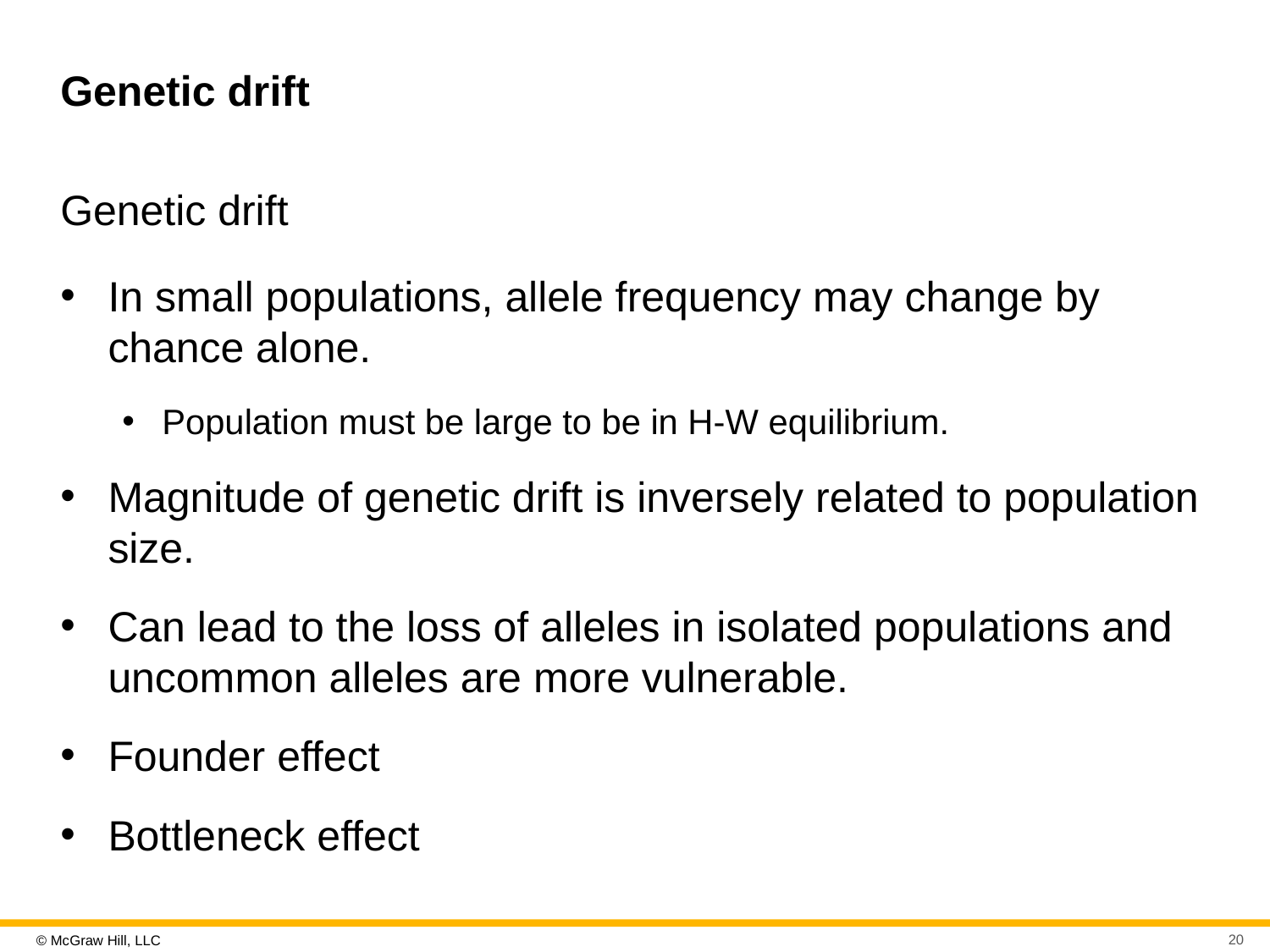

# Genetic drift
Genetic drift
In small populations, allele frequency may change by chance alone.
Population must be large to be in H-W equilibrium.
Magnitude of genetic drift is inversely related to population size.
Can lead to the loss of alleles in isolated populations and uncommon alleles are more vulnerable.
Founder effect
Bottleneck effect
20